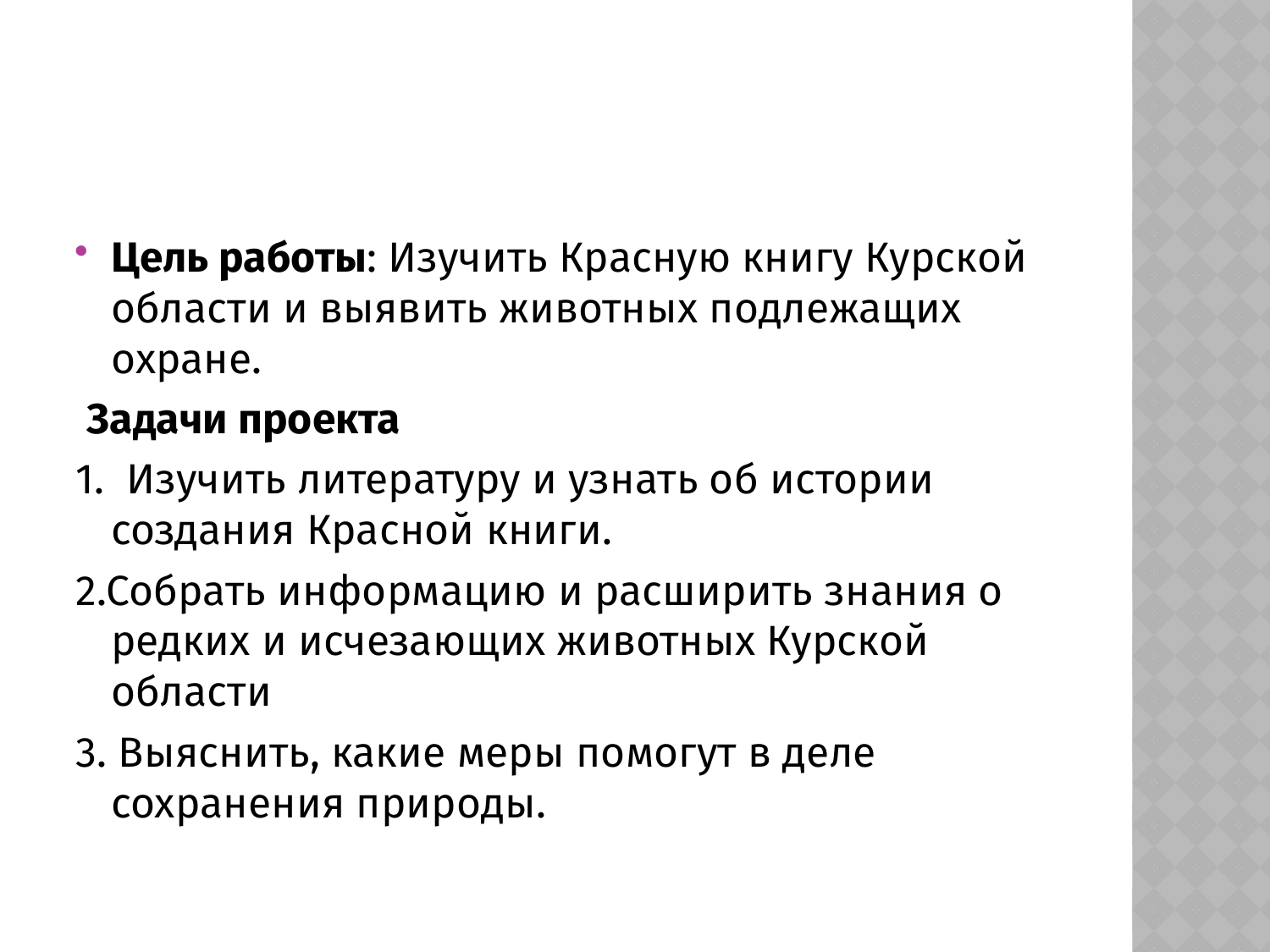

#
Цель работы: Изучить Красную книгу Курской области и выявить животных подлежащих охране.
 Задачи проекта
1.  Изучить литературу и узнать об истории создания Красной книги.
2.Собрать информацию и расширить знания о редких и исчезающих животных Курской области
3. Выяснить, какие меры помогут в деле сохранения природы.